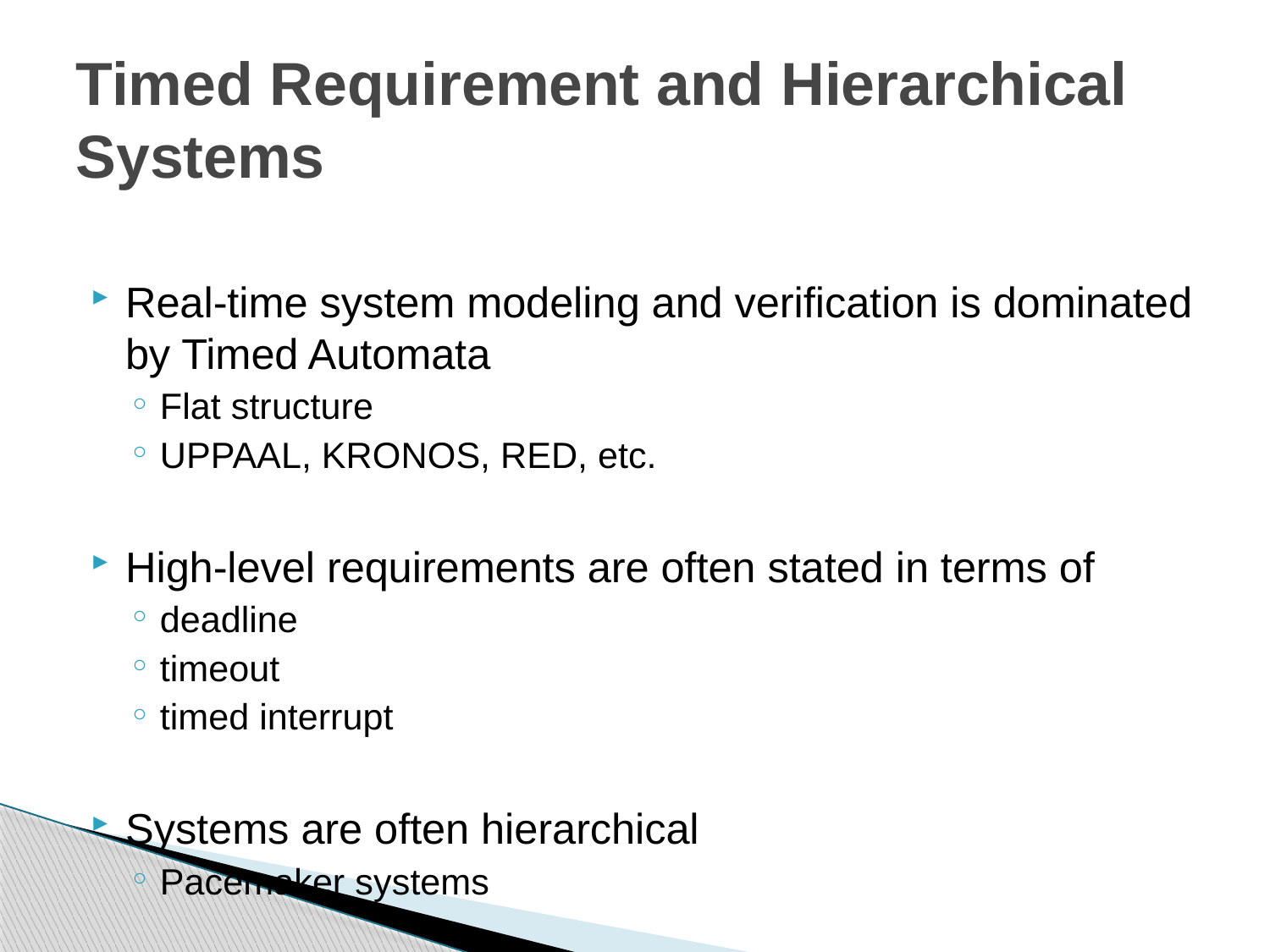

# Timed Requirement and Hierarchical Systems
Real-time system modeling and verification is dominated by Timed Automata
Flat structure
UPPAAL, KRONOS, RED, etc.

High-level requirements are often stated in terms of
deadline
timeout
timed interrupt

Systems are often hierarchical
Pacemaker systems